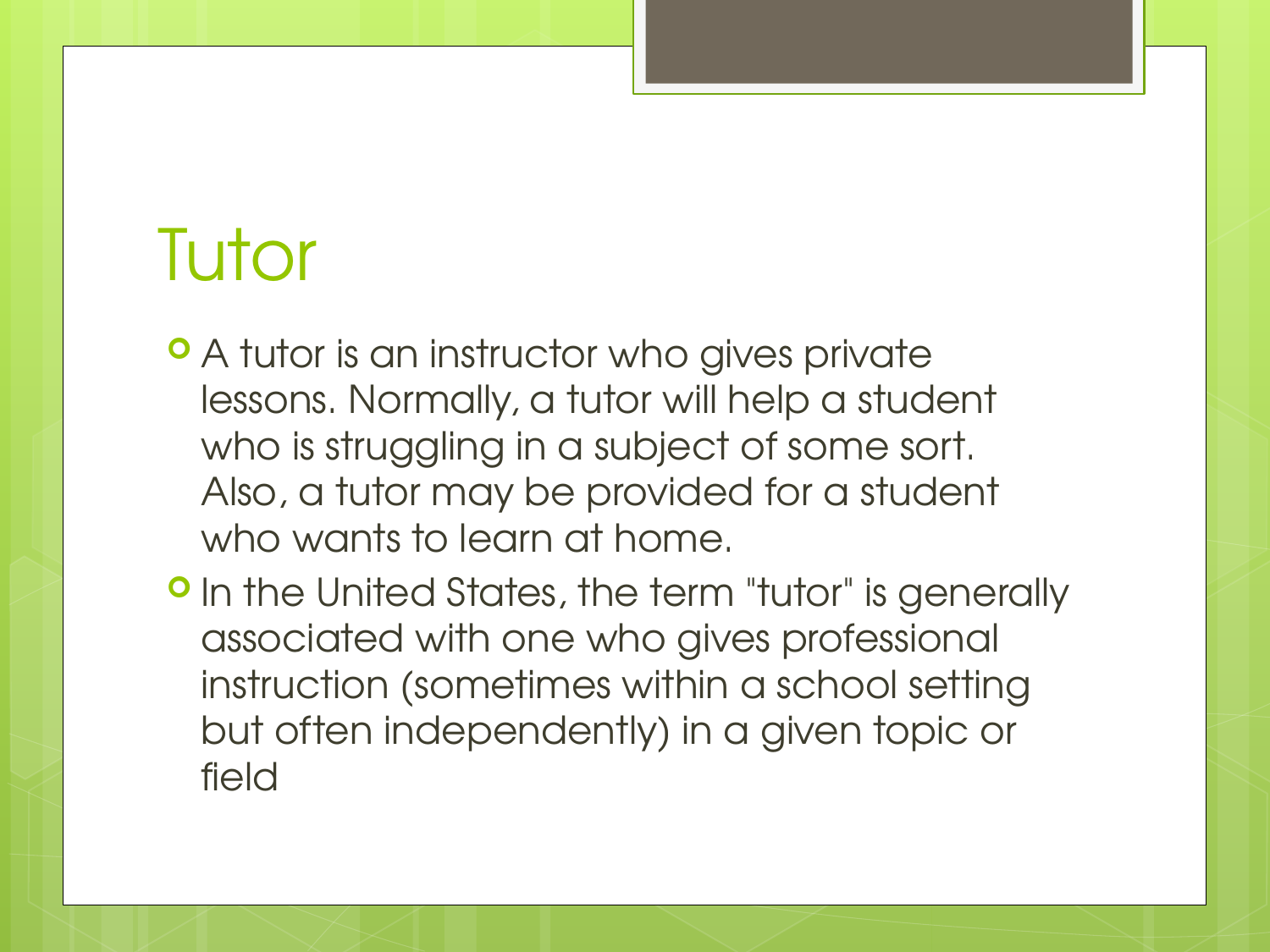

# Tutor
A tutor is an instructor who gives private lessons. Normally, a tutor will help a student who is struggling in a subject of some sort. Also, a tutor may be provided for a student who wants to learn at home.
In the United States, the term "tutor" is generally associated with one who gives professional instruction (sometimes within a school setting but often independently) in a given topic or field